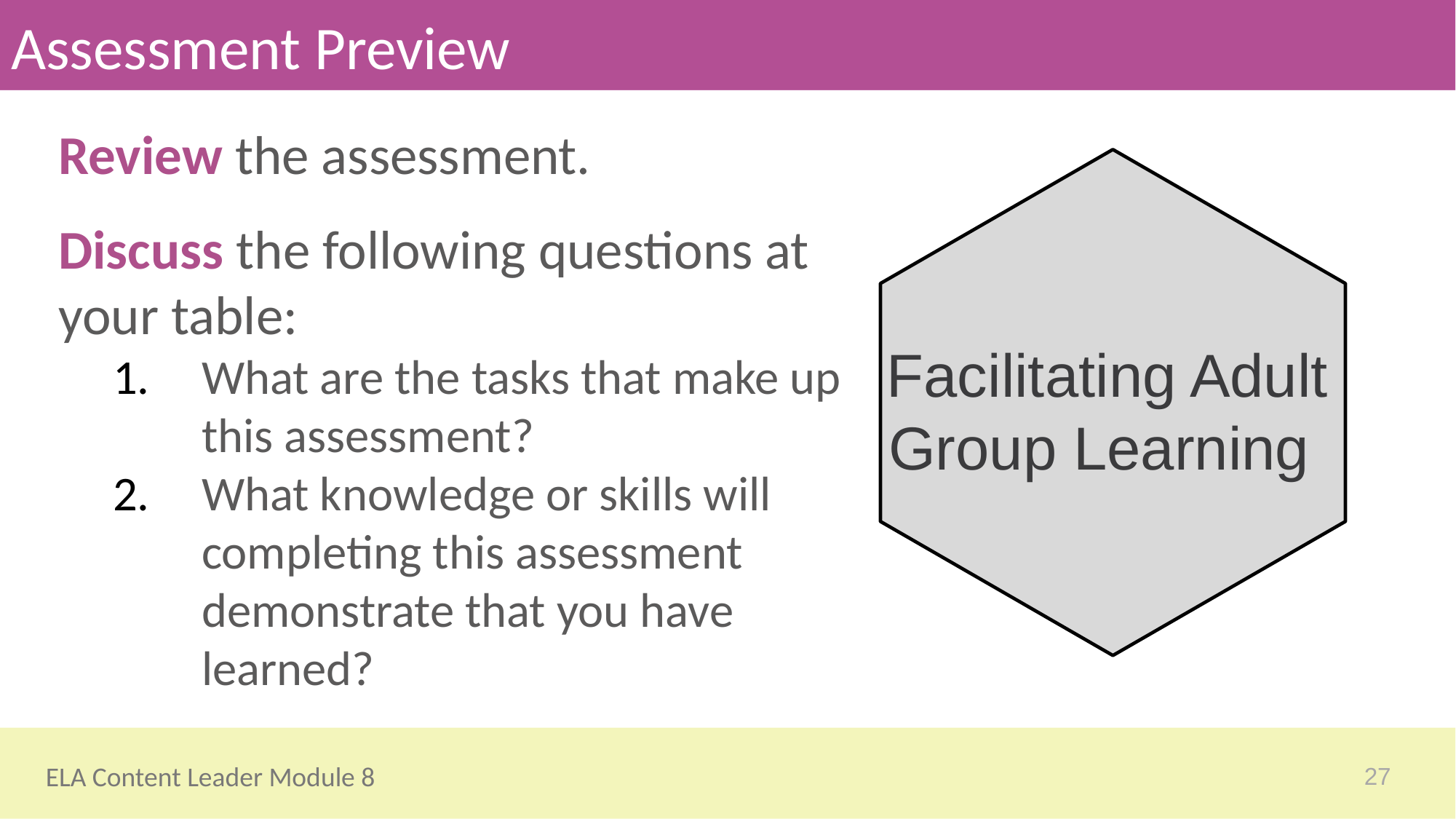

# Assessment Preview
Review the assessment.

Discuss the following questions at your table:
What are the tasks that make up this assessment?
What knowledge or skills will completing this assessment demonstrate that you have learned?

Facilitating Adult Group Learning
27